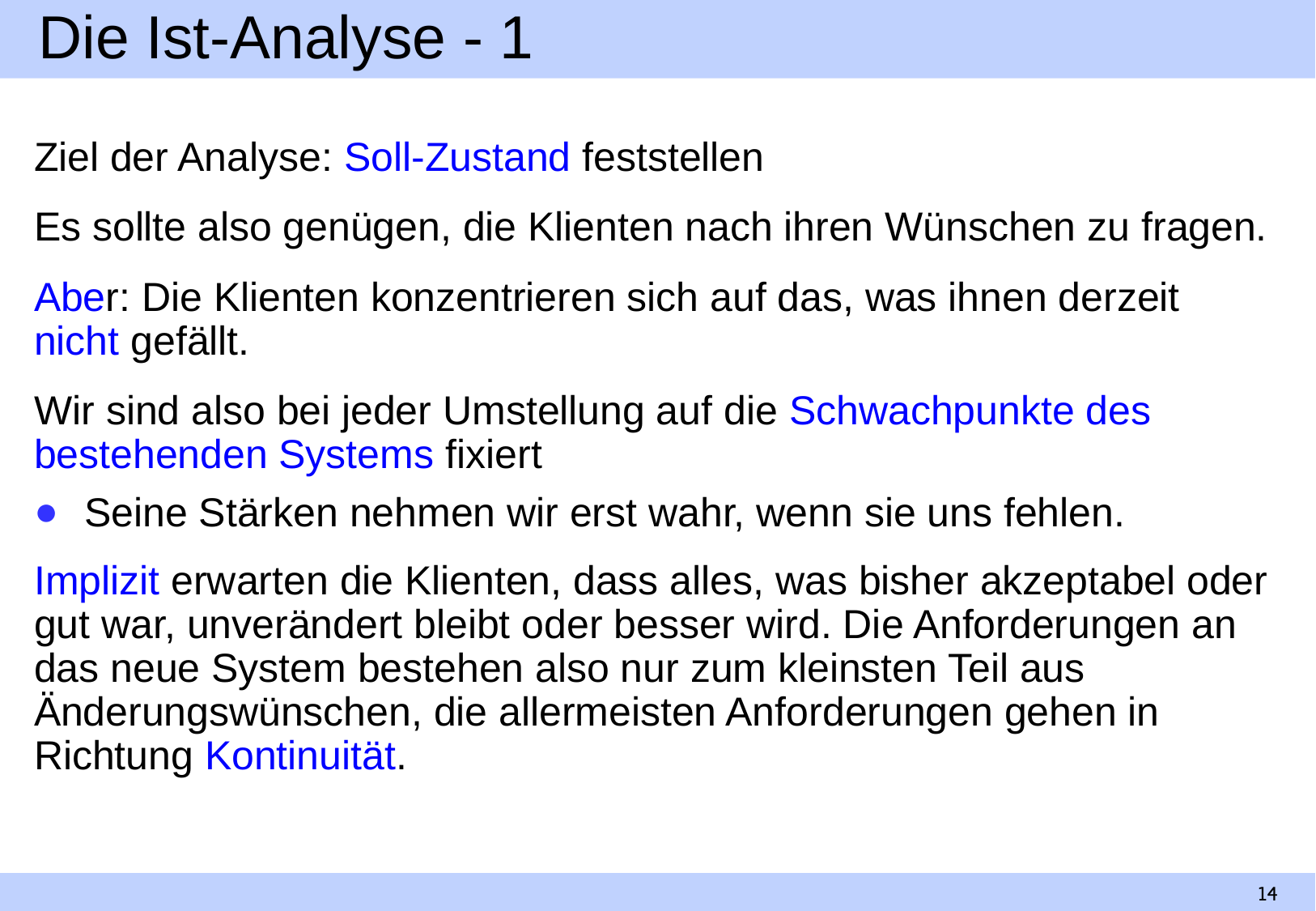

# Die Ist-Analyse - 1
Ziel der Analyse: Soll-Zustand feststellen
Es sollte also genügen, die Klienten nach ihren Wünschen zu fragen.
Aber: Die Klienten konzentrieren sich auf das, was ihnen derzeit nicht gefällt.
Wir sind also bei jeder Umstellung auf die Schwachpunkte des bestehenden Systems fixiert
Seine Stärken nehmen wir erst wahr, wenn sie uns fehlen.
Implizit erwarten die Klienten, dass alles, was bisher akzeptabel oder gut war, unverändert bleibt oder besser wird. Die Anforderungen an das neue System bestehen also nur zum kleinsten Teil aus Änderungswünschen, die allermeisten Anforderungen gehen in Richtung Kontinuität.

14